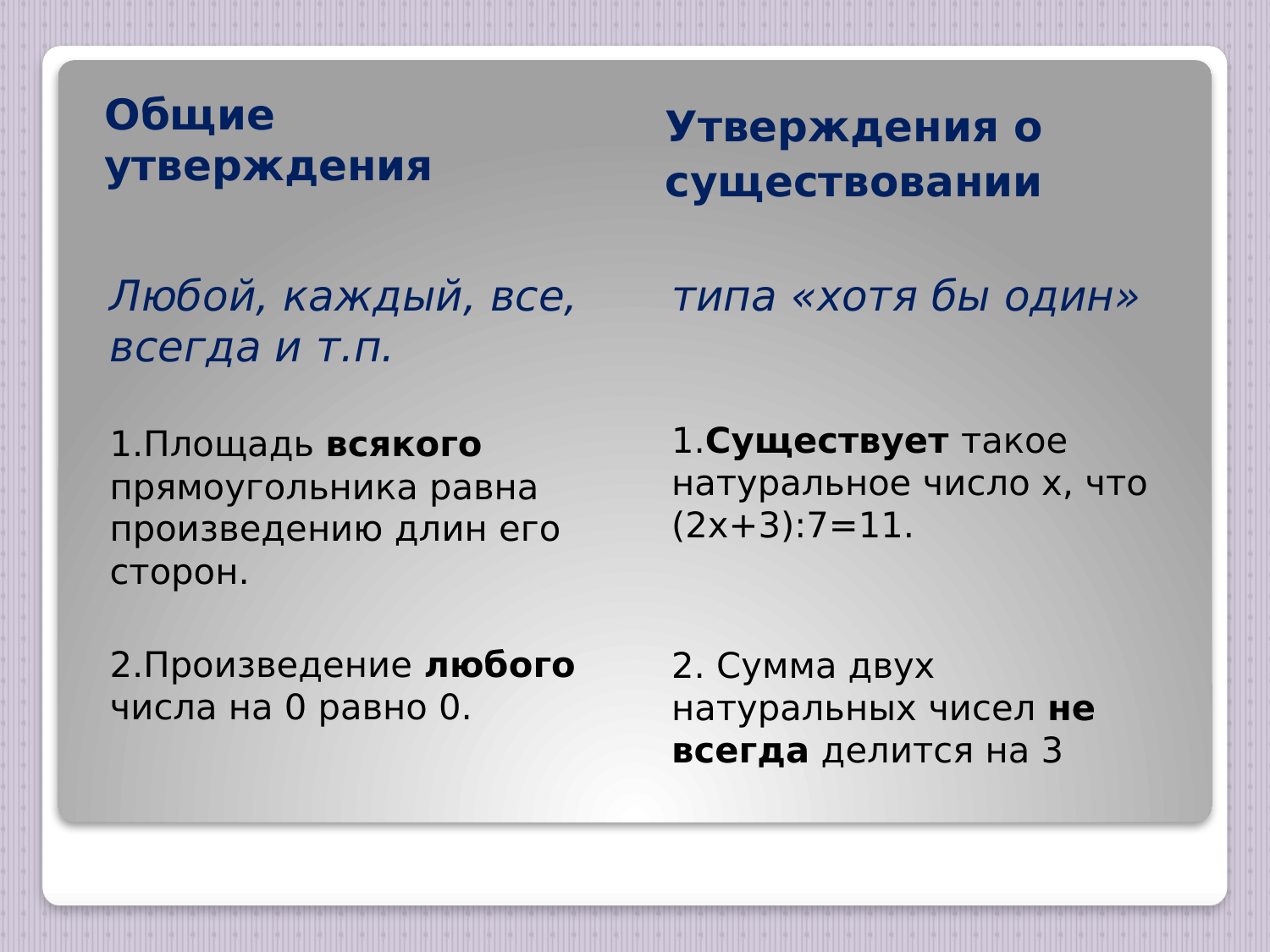

Общие утверждения
Утверждения о
существовании

Любой, каждый, все, всегда и т.п.

1.Площадь всякого прямоугольника равна произведению длин его сторон.

2.Произведение любого числа на 0 равно 0.

типа «хотя бы один»

1.Существует такое натуральное число х, что (2х+3):7=11.

2. Сумма двух натуральных чисел не всегда делится на 3